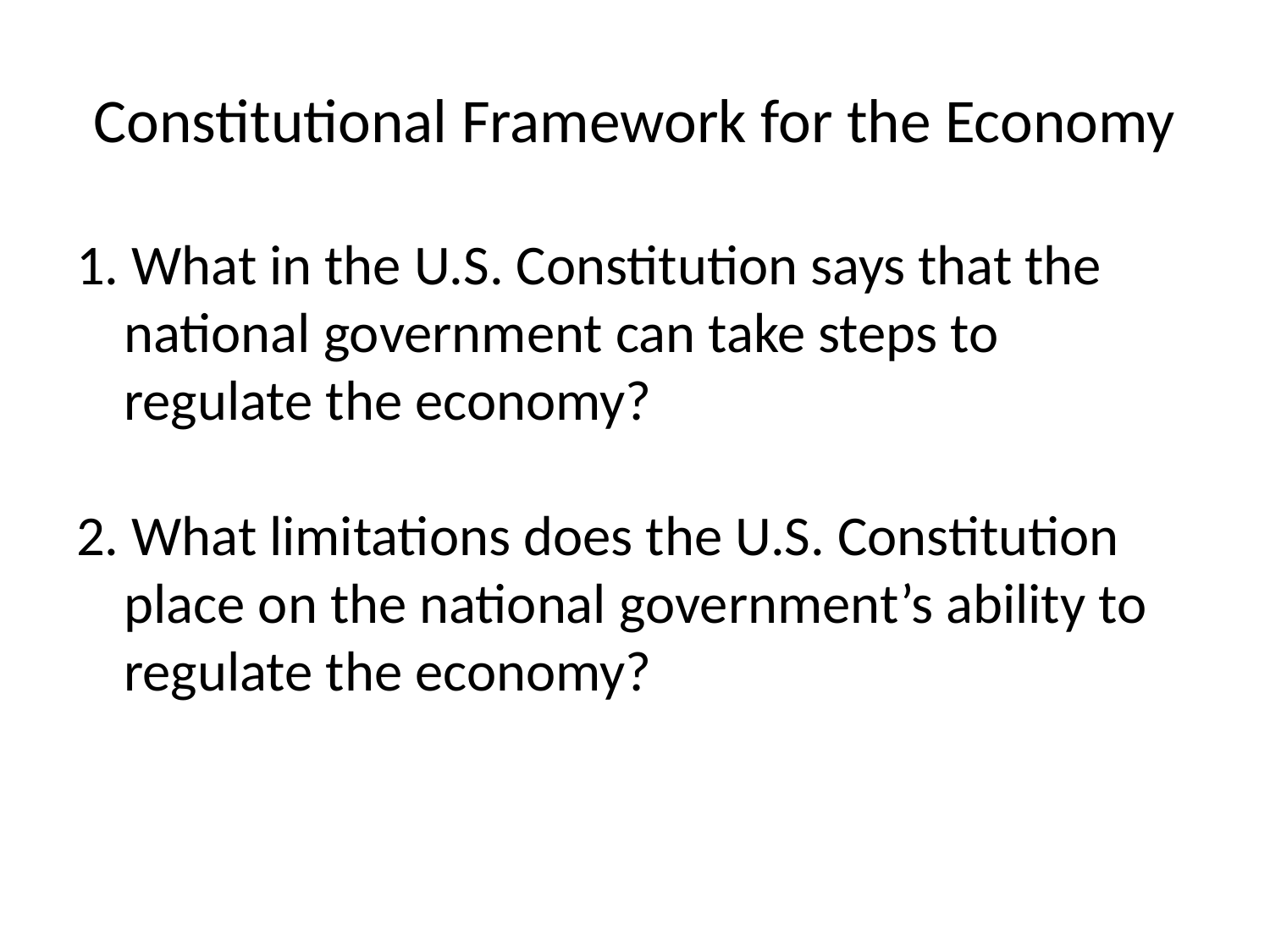

# Constitutional Framework for the Economy
1. What in the U.S. Constitution says that the national government can take steps to regulate the economy?

2. What limitations does the U.S. Constitution place on the national government’s ability to regulate the economy?